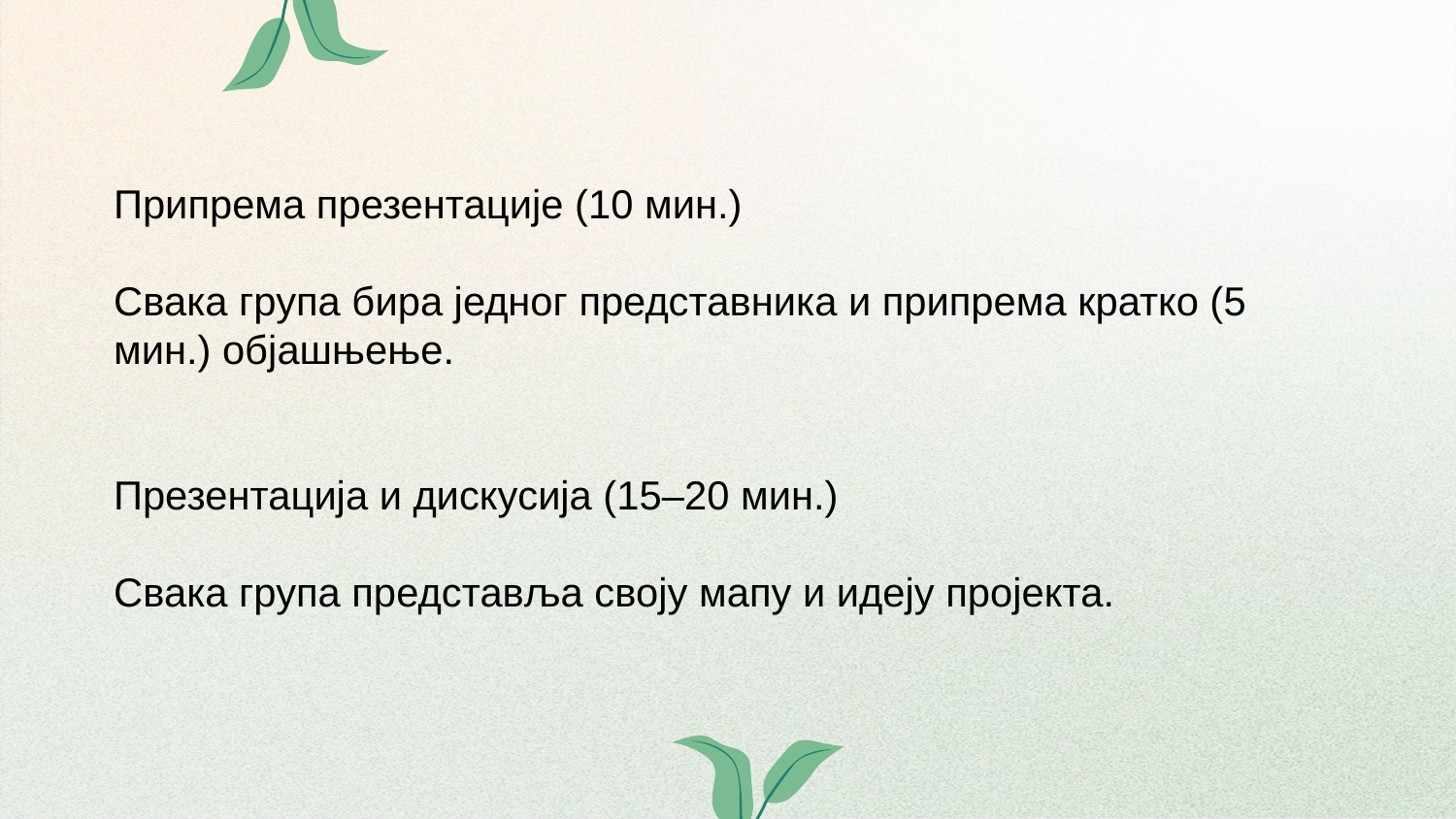

Припрема презентације (10 мин.)

Свака група бира једног представника и припрема кратко (5 мин.) објашњење.

Презентација и дискусија (15–20 мин.)

Свака група представља своју мапу и идеју пројекта.